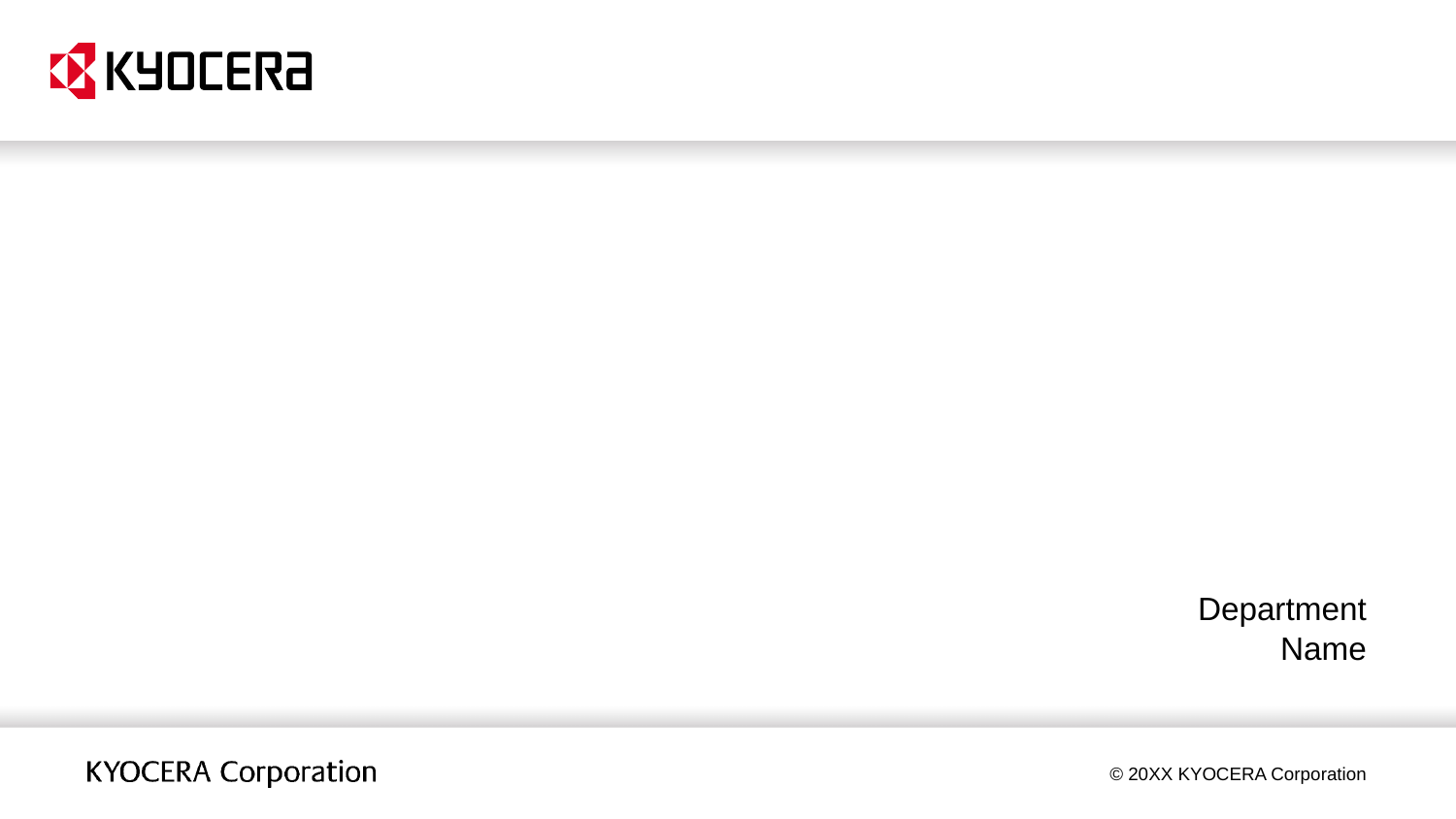

#

Department
Name
© 20XX KYOCERA Corporation